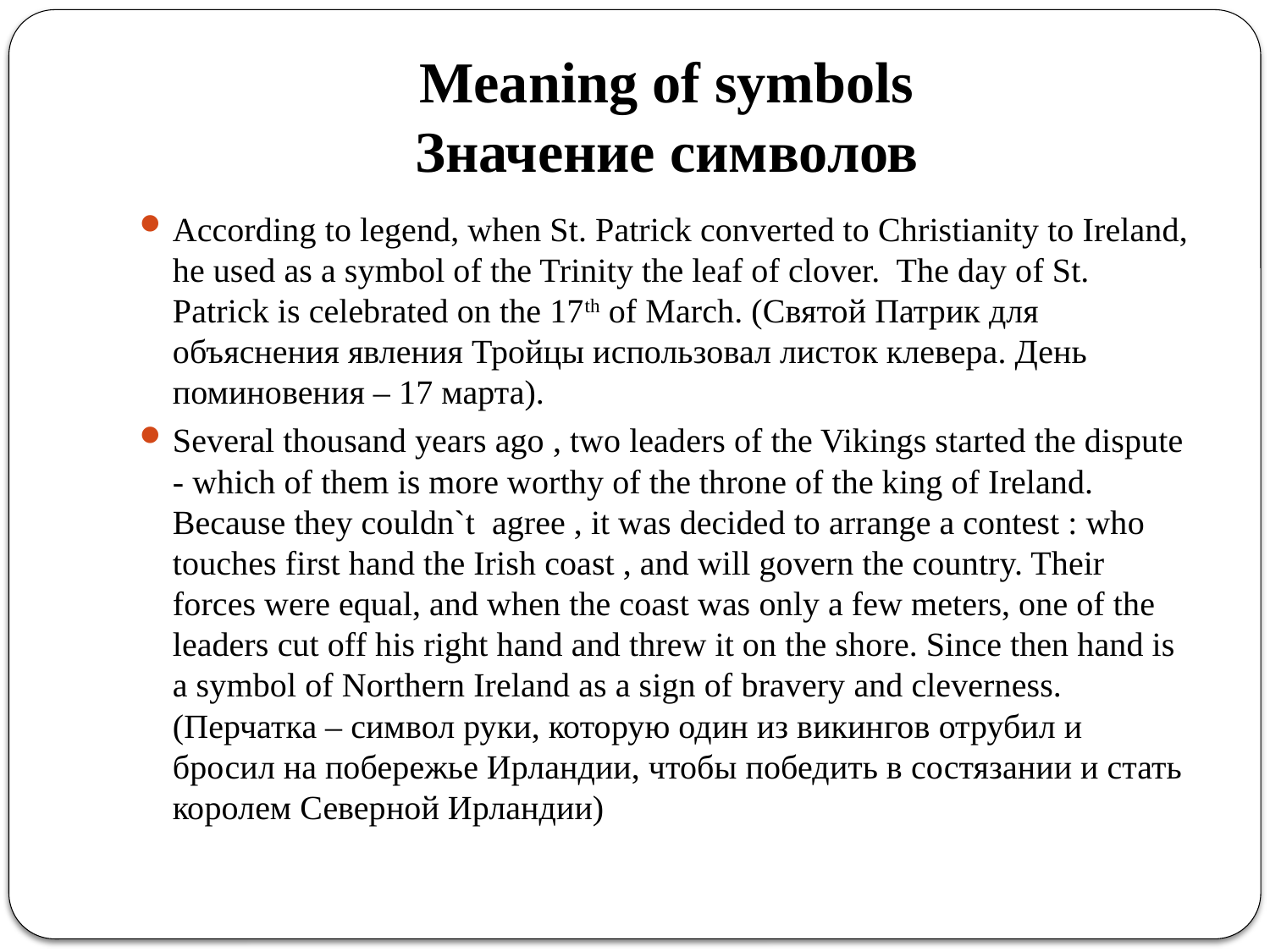

# Meaning of symbols Значение символов
According to legend, when St. Patrick converted to Christianity to Ireland, he used as a symbol of the Trinity the leaf of clover.  The day of St. Patrick is celebrated on the 17th of March. (Святой Патрик для объяснения явления Тройцы использовал листок клевера. День поминовения – 17 марта).
Several thousand years ago , two leaders of the Vikings started the dispute - which of them is more worthy of the throne of the king of Ireland. Because they couldn`t  agree , it was decided to arrange a contest : who  touches first hand the Irish coast , and will govern the country. Their forces were equal, and when the coast was only a few meters, one of the leaders cut off his right hand and threw it on the shore. Since then hand is a symbol of Northern Ireland as a sign of bravery and cleverness. (Перчатка – символ руки, которую один из викингов отрубил и бросил на побережье Ирландии, чтобы победить в состязании и стать королем Северной Ирландии)